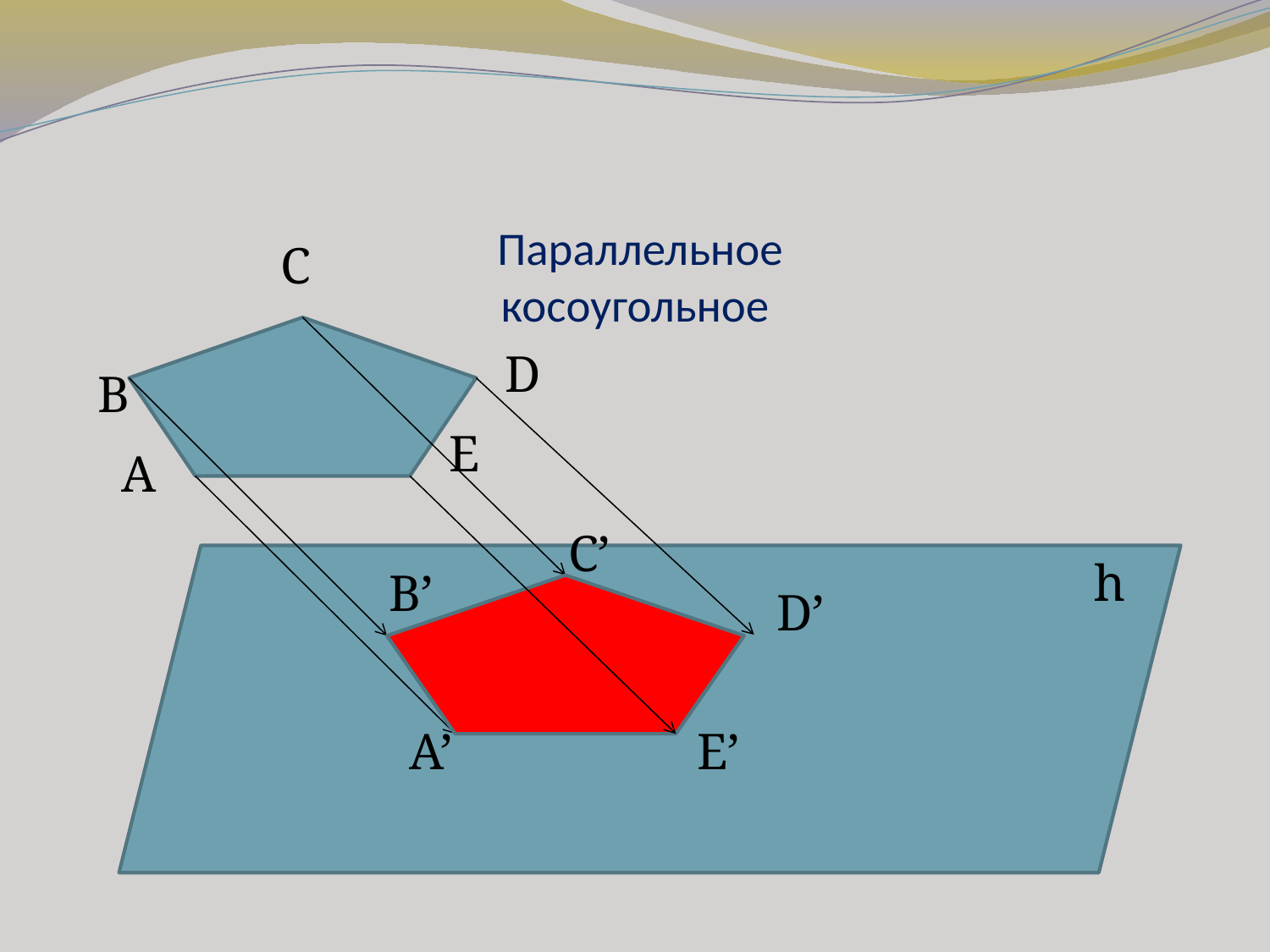

# Параллельное косоугольное
C

  D

  B

E
A
C’

h
B’

D’
A’
E’